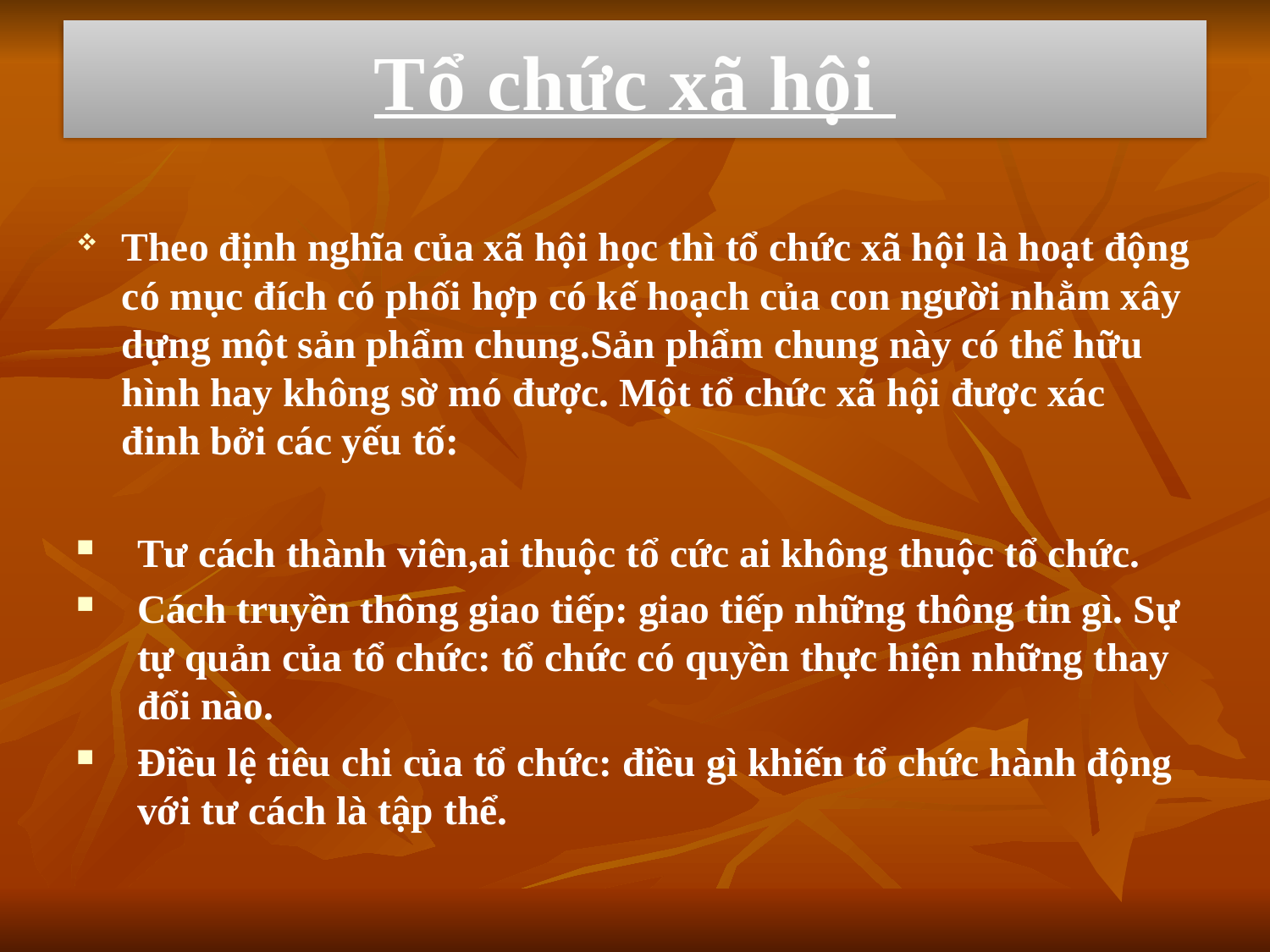

# Tổ chức xã hội

Theo định nghĩa của xã hội học thì tổ chức xã hội là hoạt động có mục đích có phối hợp có kế hoạch của con người nhằm xây dựng một sản phẩm chung.Sản phẩm chung này có thể hữu hình hay không sờ mó được. Một tổ chức xã hội được xác đinh bởi các yếu tố:

Tư cách thành viên,ai thuộc tổ cức ai không thuộc tổ chức.
Cách truyền thông giao tiếp: giao tiếp những thông tin gì. Sự tự quản của tổ chức: tổ chức có quyền thực hiện những thay đổi nào.
Điều lệ tiêu chi của tổ chức: điều gì khiến tổ chức hành động với tư cách là tập thể.